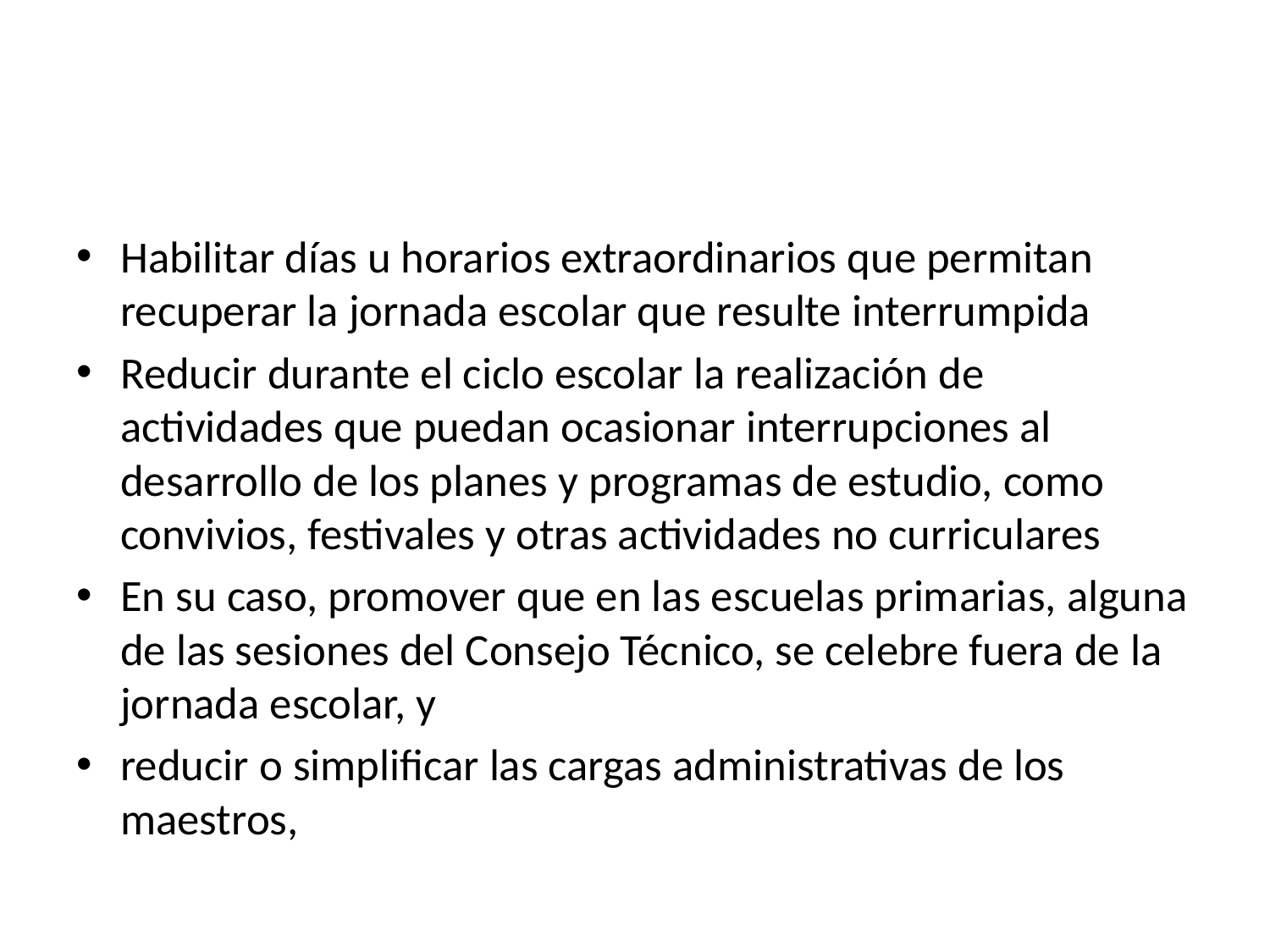

#
Habilitar días u horarios extraordinarios que permitan recuperar la jornada escolar que resulte interrumpida
Reducir durante el ciclo escolar la realización de actividades que puedan ocasionar interrupciones al desarrollo de los planes y programas de estudio, como convivios, festivales y otras actividades no curriculares
En su caso, promover que en las escuelas primarias, alguna de las sesiones del Consejo Técnico, se celebre fuera de la jornada escolar, y
reducir o simplificar las cargas administrativas de los maestros,